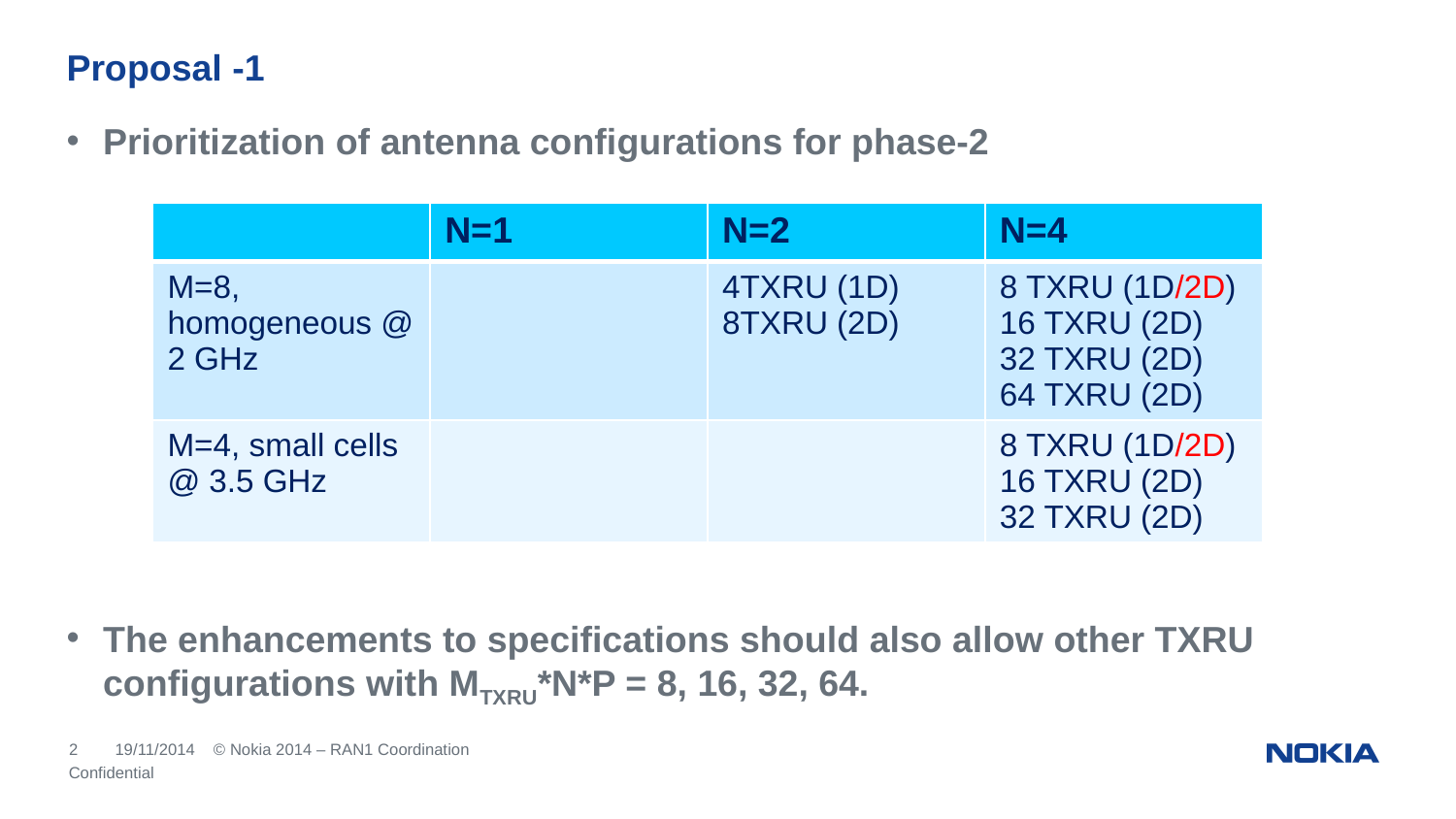

# Proposal -1
Prioritization of antenna configurations for phase-2

The enhancements to specifications should also allow other TXRU configurations with MTXRU*N*P = 8, 16, 32, 64.
|  | N=1 | N=2 | N=4 |
| --- | --- | --- | --- |
| M=8, homogeneous @ 2 GHz |  | 4TXRU (1D) 8TXRU (2D) | 8 TXRU (1D/2D) 16 TXRU (2D) 32 TXRU (2D) 64 TXRU (2D) |
| M=4, small cells @ 3.5 GHz |  |  | 8 TXRU (1D/2D) 16 TXRU (2D) 32 TXRU (2D) |